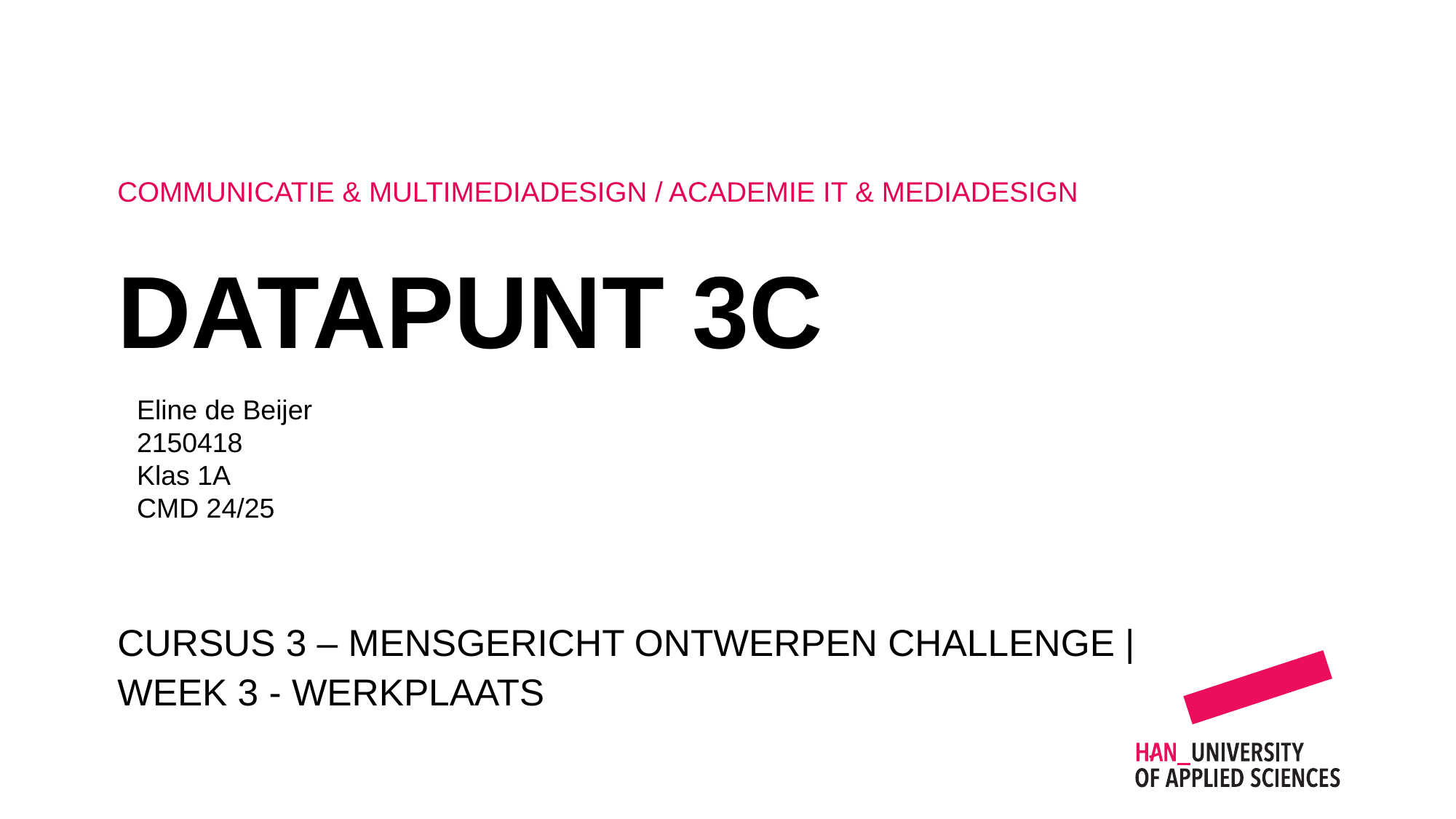

Communicatie & multimediadesign / Academie IT & Mediadesign
Datapunt 3C
Eline de Beijer
2150418
Klas 1A
CMD 24/25
Cursus 3 – MENSGERICHT ONTWERPEN CHALLENGE | week 3 - werkplaats